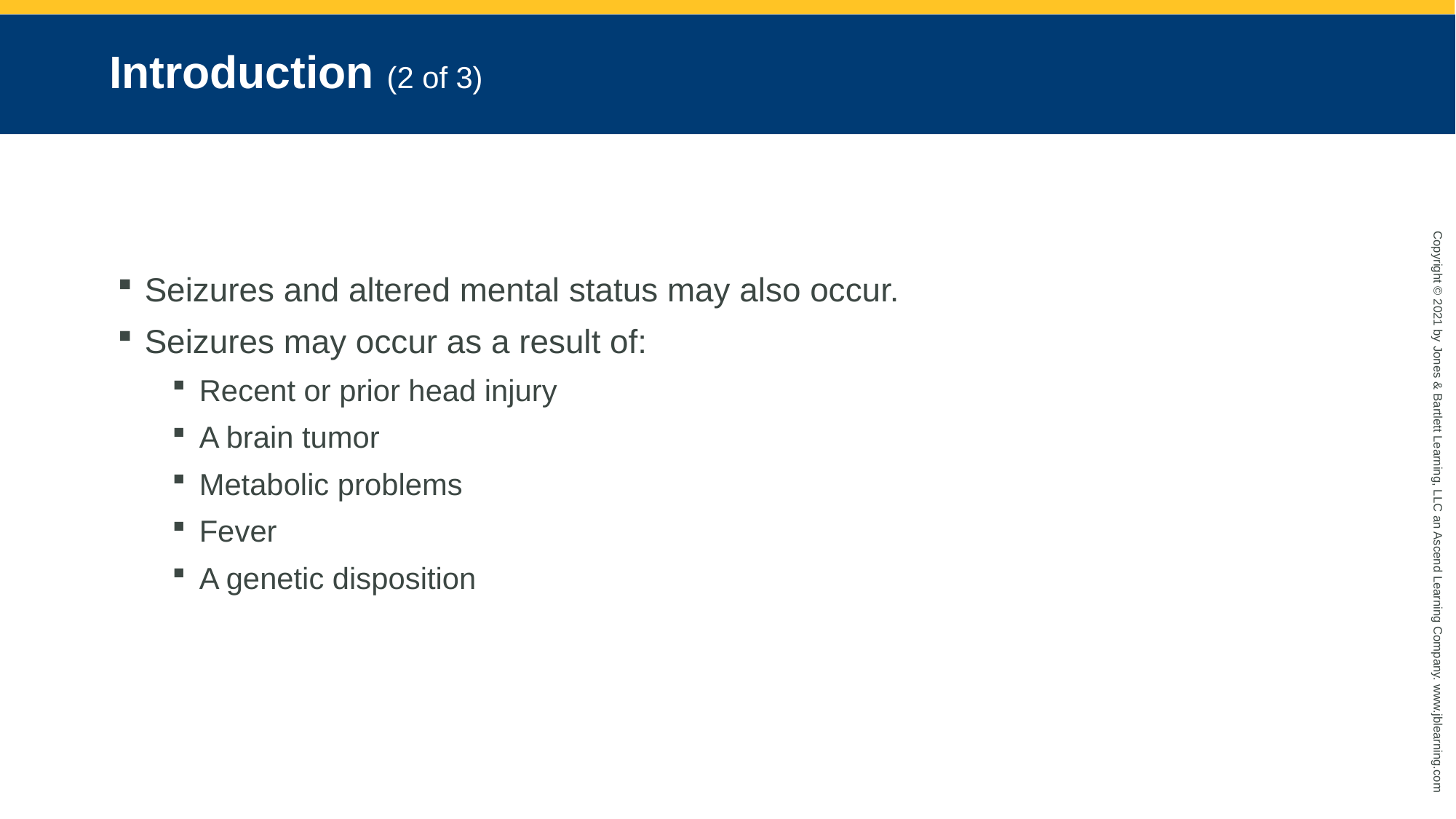

# Introduction (2 of 3)
Seizures and altered mental status may also occur.
Seizures may occur as a result of:
Recent or prior head injury
A brain tumor
Metabolic problems
Fever
A genetic disposition